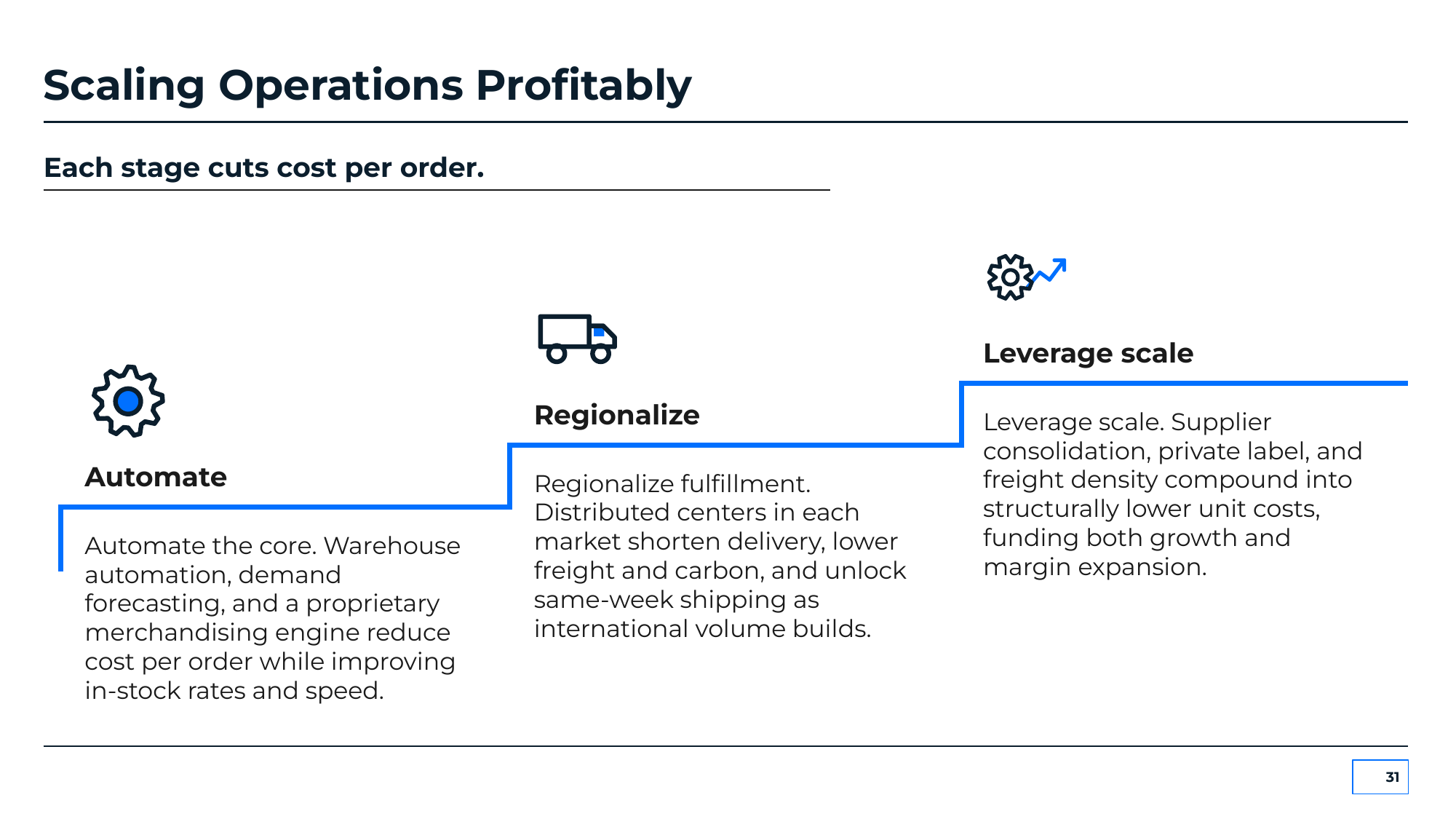

# Scaling Operations Profitably
Each stage cuts cost per order.

Leverage scale

Regionalize
Leverage scale. Supplier consolidation, private label, and freight density compound into structurally lower unit costs, funding both growth and margin expansion.
Automate
Regionalize fulfillment. Distributed centers in each market shorten delivery, lower freight and carbon, and unlock same-week shipping as international volume builds.
Automate the core. Warehouse automation, demand forecasting, and a proprietary merchandising engine reduce cost per order while improving in-stock rates and speed.
31